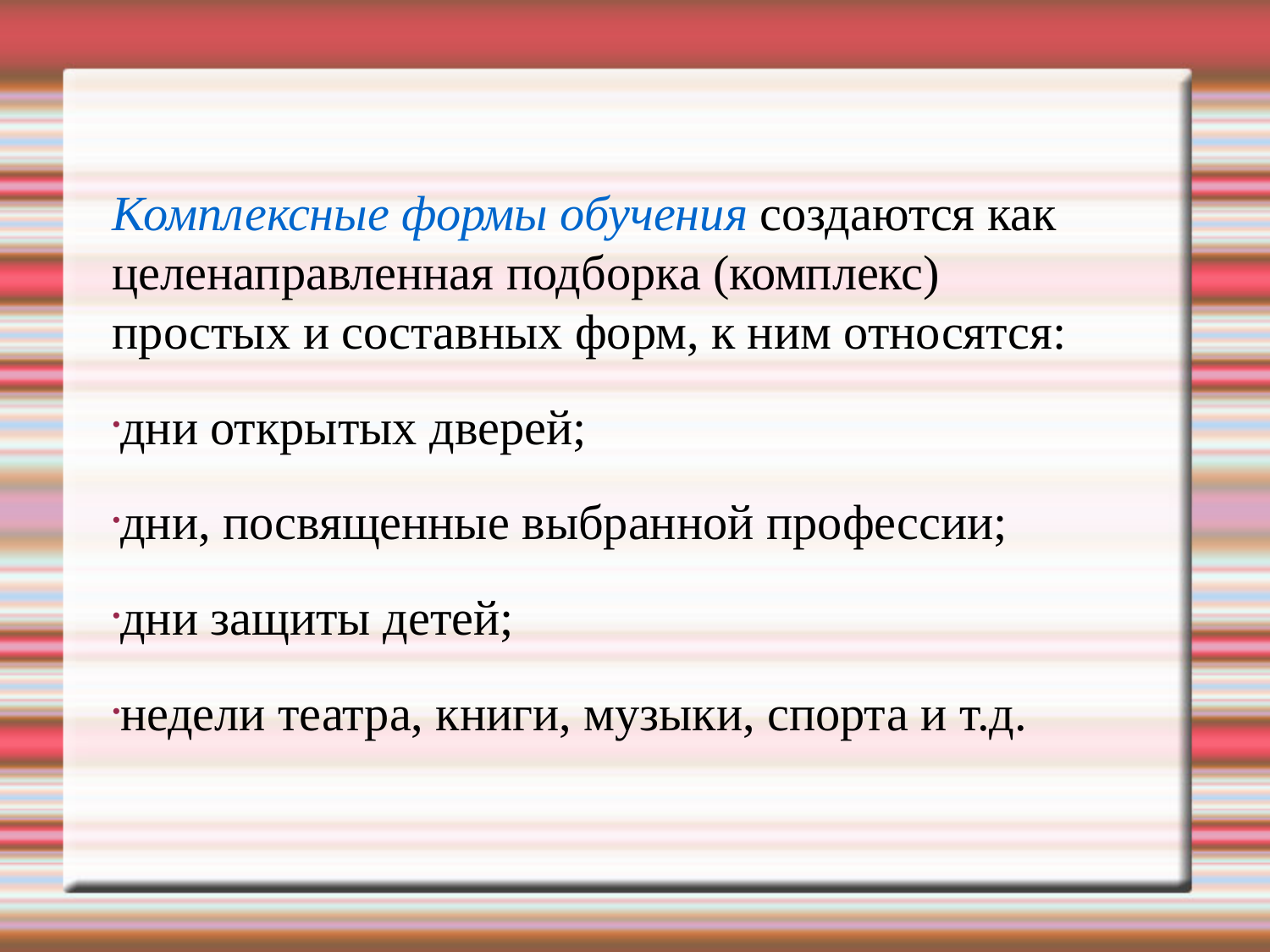

Комплексные формы обучения создаются как целенаправленная подборка (комплекс) простых и составных форм, к ним относятся:
дни открытых дверей;
дни, посвященные выбранной профессии;
дни защиты детей;
недели театра, книги, музыки, спорта и т.д.